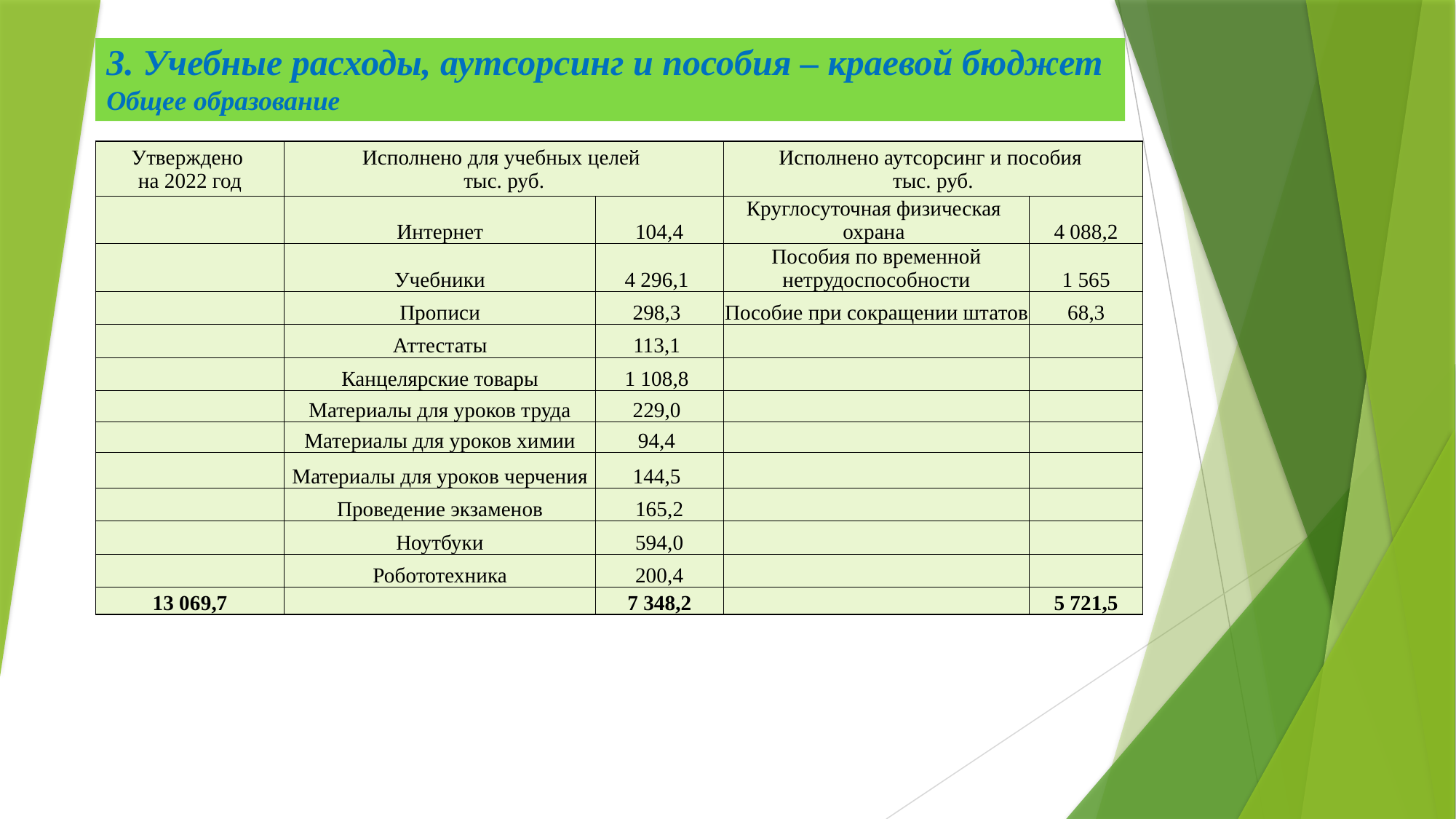

# 3. Учебные расходы, аутсорсинг и пособия – краевой бюджет Общее образование
| Утверждено на 2022 год | Исполнено для учебных целей тыс. руб. |  | Исполнено аутсорсинг и пособия тыс. руб. |  |
| --- | --- | --- | --- | --- |
|  | Интернет | 104,4 | Круглосуточная физическая охрана | 4 088,2 |
|  | Учебники | 4 296,1 | Пособия по временной нетрудоспособности | 1 565 |
|  | Прописи | 298,3 | Пособие при сокращении штатов | 68,3 |
|  | Аттестаты | 113,1 |  |  |
|  | Канцелярские товары | 1 108,8 |  |  |
|  | Материалы для уроков труда | 229,0 |  |  |
|  | Материалы для уроков химии | 94,4 |  |  |
|  | Материалы для уроков черчения | 144,5 |  |  |
|  | Проведение экзаменов | 165,2 |  |  |
|  | Ноутбуки | 594,0 |  |  |
|  | Робототехника | 200,4 |  |  |
| 13 069,7 |  | 7 348,2 |  | 5 721,5 |